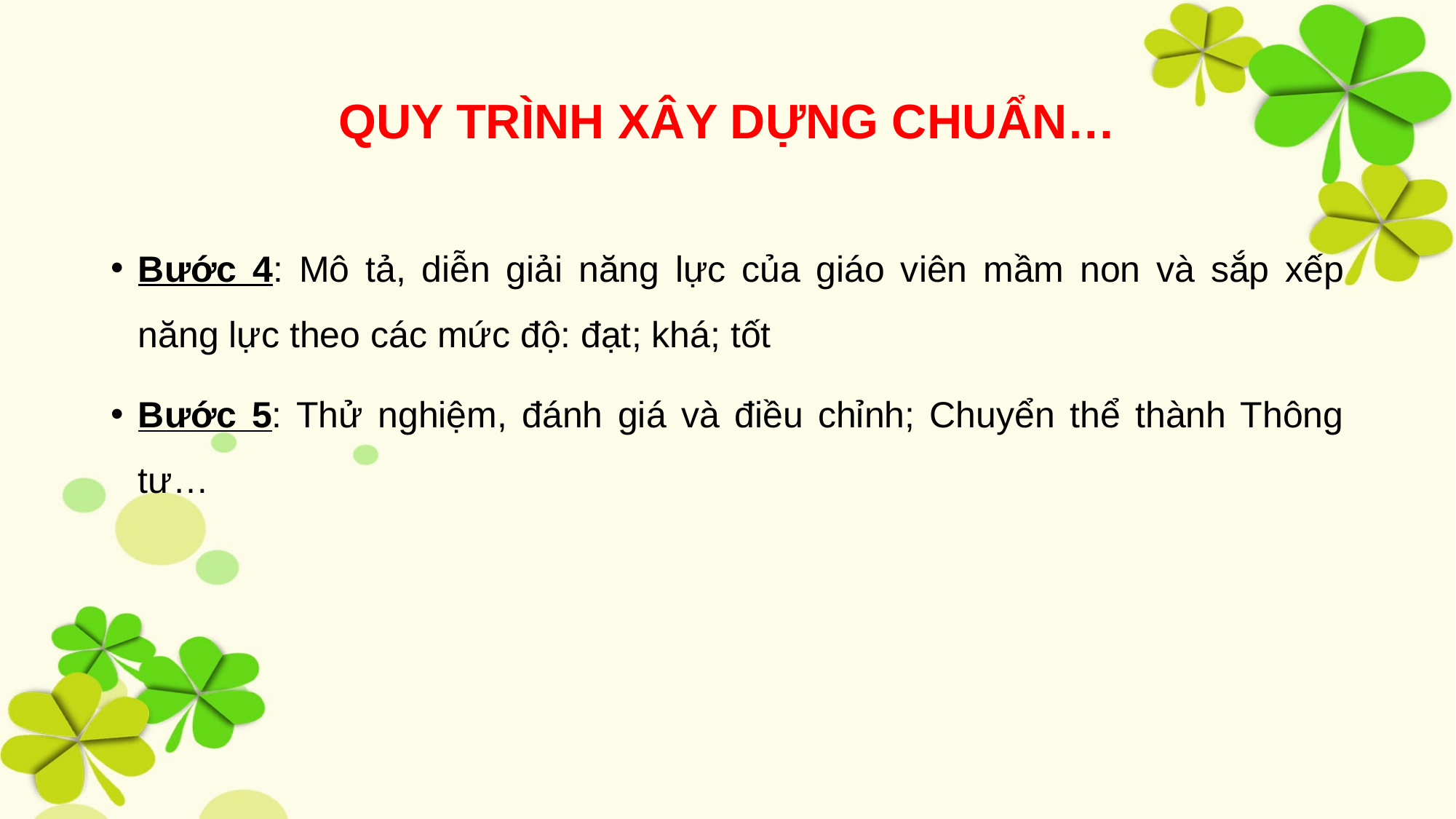

# QUY TRÌNH XÂY DỰNG CHUẨN…
Bước 4: Mô tả, diễn giải năng lực của giáo viên mầm non và sắp xếp năng lực theo các mức độ: đạt; khá; tốt
Bước 5: Thử nghiệm, đánh giá và điều chỉnh; Chuyển thể thành Thông tư…